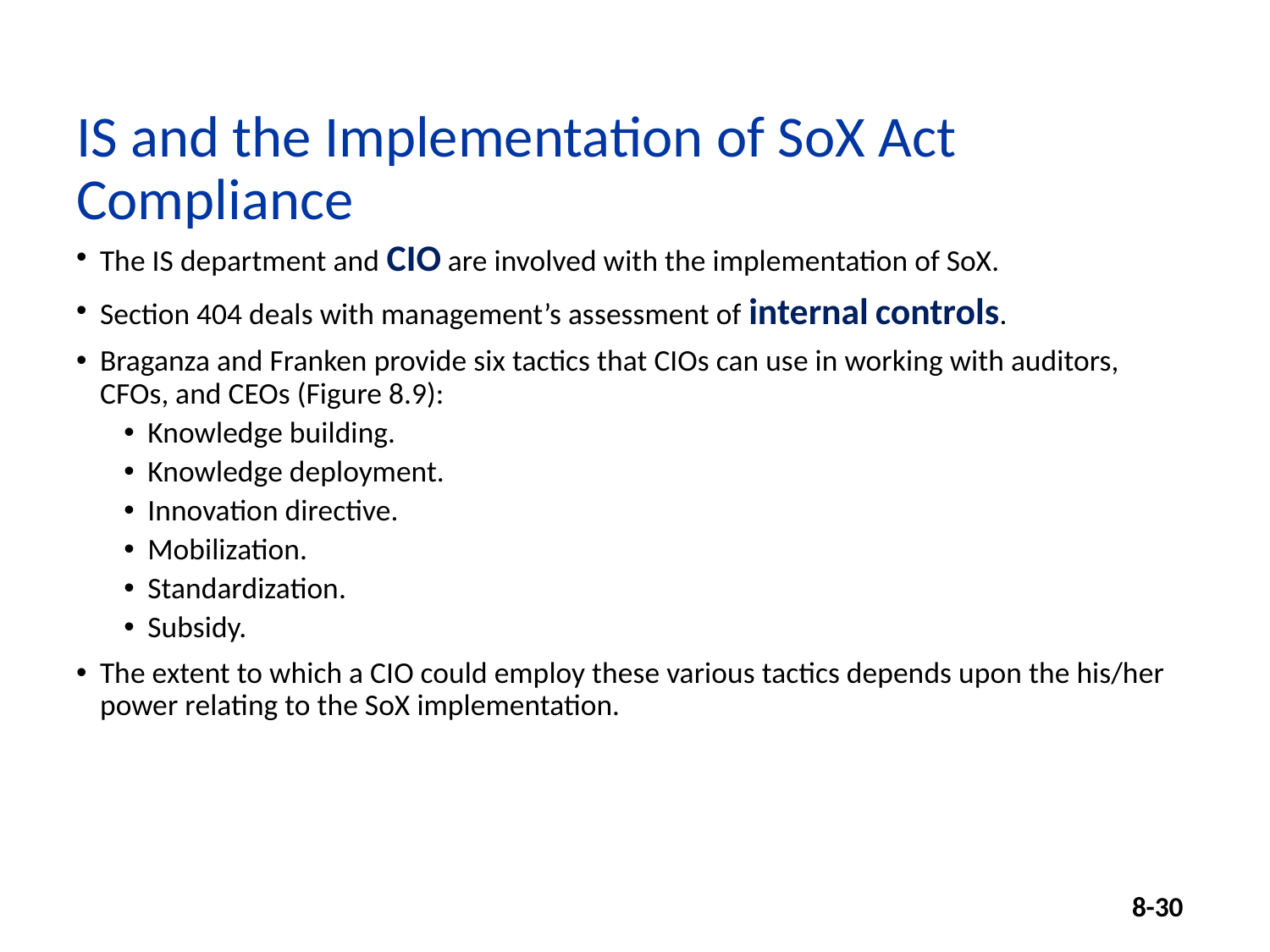

# IS and the Implementation of SoX Act Compliance
The IS department and CIO are involved with the implementation of SoX.
Section 404 deals with management’s assessment of internal controls.
Braganza and Franken provide six tactics that CIOs can use in working with auditors, CFOs, and CEOs (Figure 8.9):
Knowledge building.
Knowledge deployment.
Innovation directive.
Mobilization.
Standardization.
Subsidy.
The extent to which a CIO could employ these various tactics depends upon the his/her power relating to the SoX implementation.